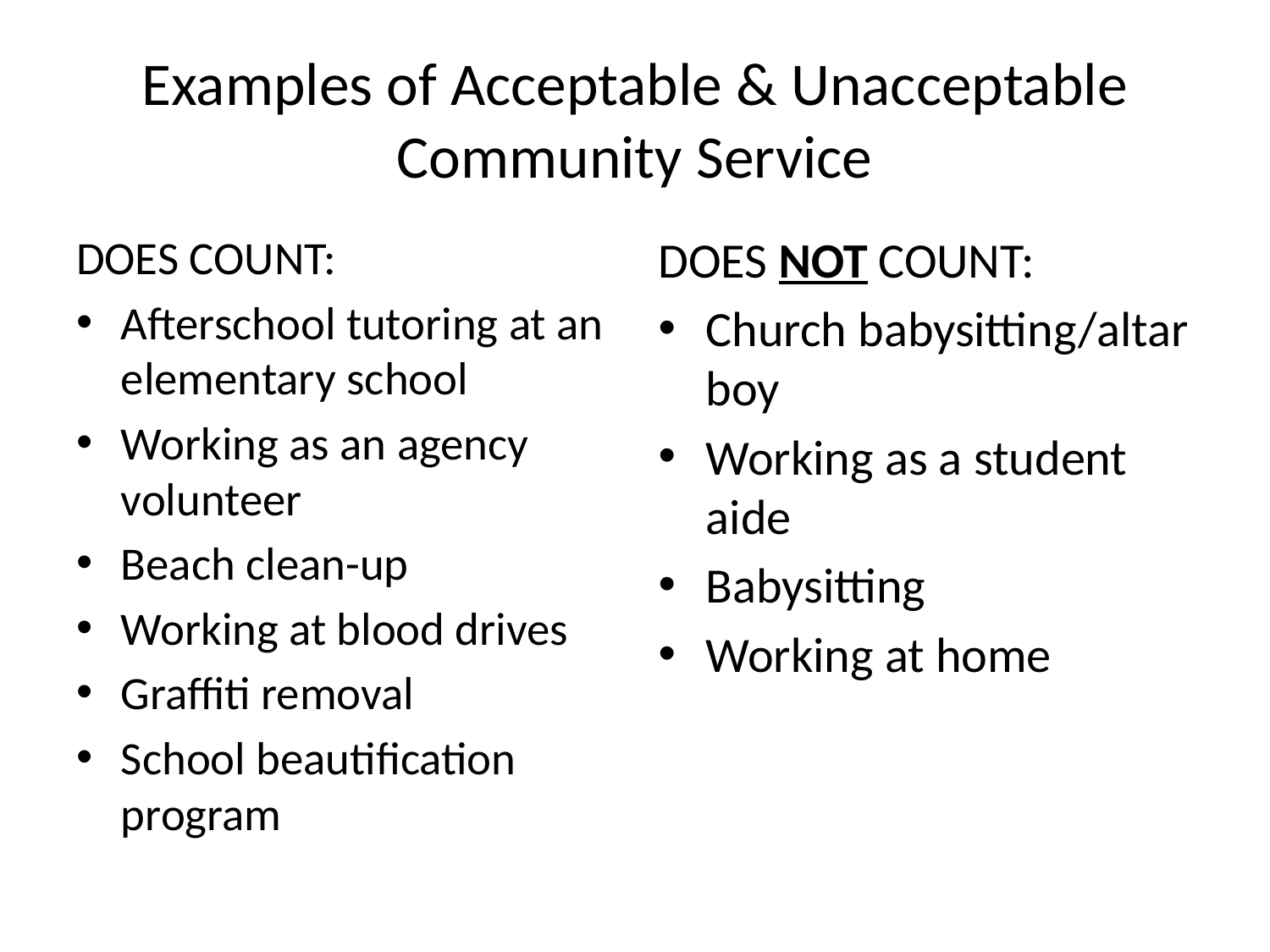

# Examples of Acceptable & Unacceptable Community Service
DOES COUNT:
Afterschool tutoring at an elementary school
Working as an agency volunteer
Beach clean-up
Working at blood drives
Graffiti removal
School beautification program
DOES NOT COUNT:
Church babysitting/altar boy
Working as a student aide
Babysitting
Working at home